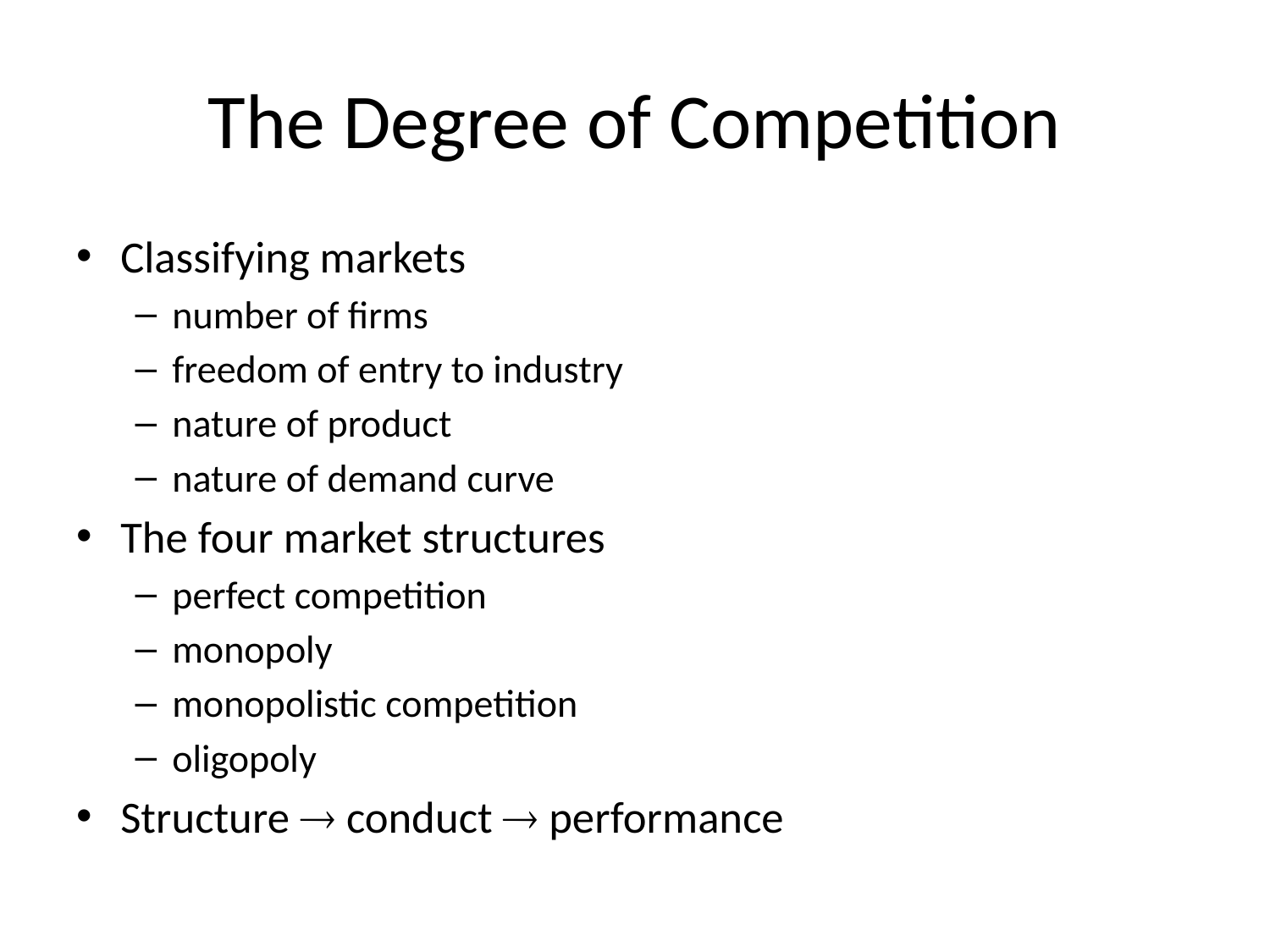

# The Degree of Competition
Classifying markets
number of firms
freedom of entry to industry
nature of product
nature of demand curve
The four market structures
perfect competition
monopoly
monopolistic competition
oligopoly
Structure → conduct → performance